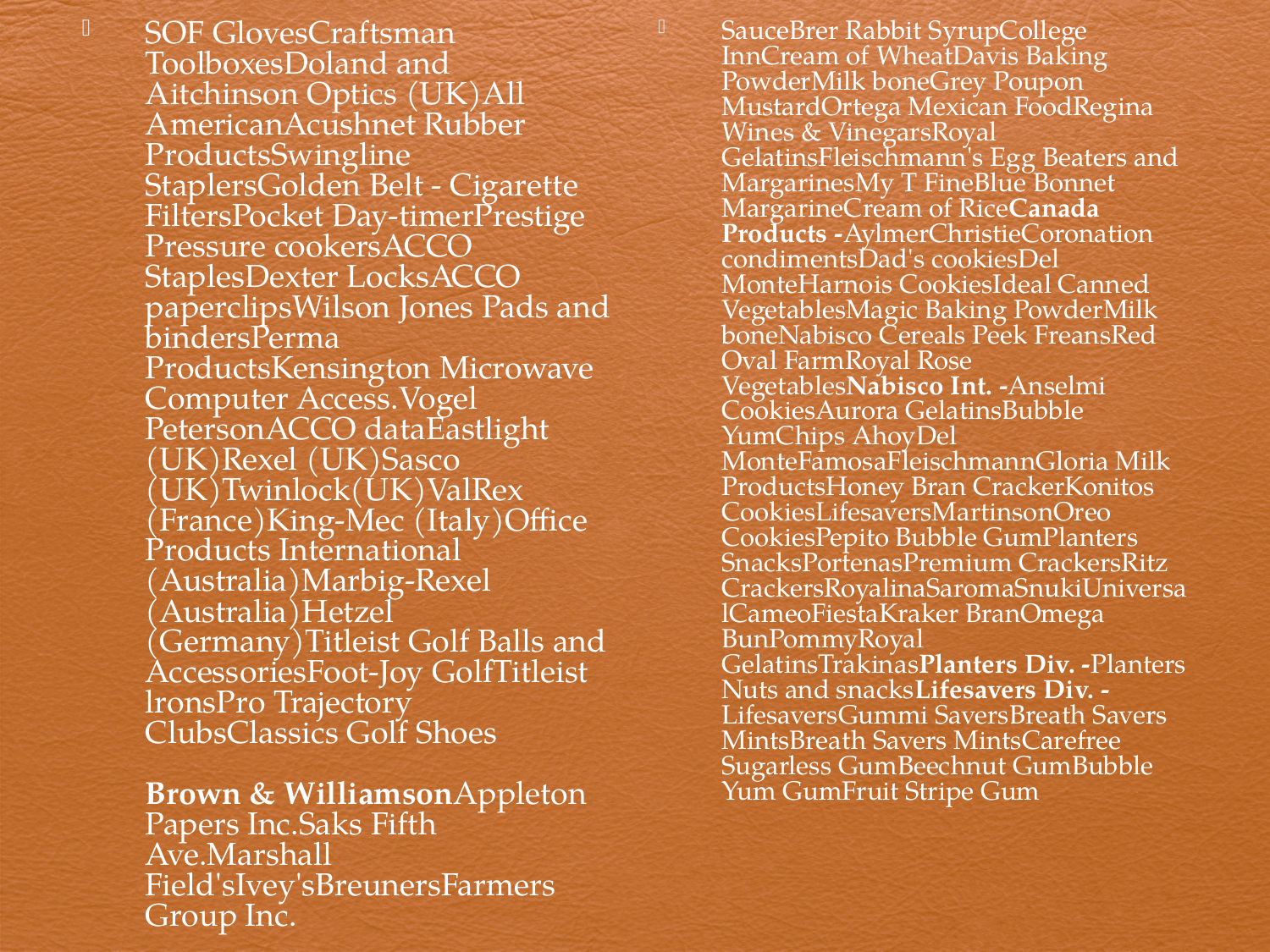

SOF GlovesCraftsman ToolboxesDoland and Aitchinson Optics (UK)All AmericanAcushnet Rubber ProductsSwingline StaplersGolden Belt - Cigarette FiltersPocket Day-timerPrestige Pressure cookersACCO StaplesDexter LocksACCO paperclipsWilson Jones Pads and bindersPerma ProductsKensington Microwave Computer Access.Vogel PetersonACCO dataEastlight (UK)Rexel (UK)Sasco (UK)Twinlock(UK)ValRex (France)King-Mec (Italy)Office Products International (Australia)Marbig-Rexel (Australia)Hetzel (Germany)Titleist Golf Balls and AccessoriesFoot-Joy GolfTitleist lronsPro Trajectory ClubsClassics Golf Shoes
Brown & WilliamsonAppleton Papers Inc.Saks Fifth Ave.Marshall Field'sIvey'sBreunersFarmers Group Inc.

SauceBrer Rabbit SyrupCollege InnCream of WheatDavis Baking PowderMilk boneGrey Poupon MustardOrtega Mexican FoodRegina Wines & VinegarsRoyal GelatinsFleischmann's Egg Beaters and MargarinesMy T FineBlue Bonnet MargarineCream of RiceCanada Products -AylmerChristieCoronation condimentsDad's cookiesDel MonteHarnois CookiesIdeal Canned VegetablesMagic Baking PowderMilk boneNabisco Cereals Peek FreansRed Oval FarmRoyal Rose VegetablesNabisco Int. -Anselmi CookiesAurora GelatinsBubble YumChips AhoyDel MonteFamosaFleischmannGloria Milk ProductsHoney Bran CrackerKonitos CookiesLifesaversMartinsonOreo CookiesPepito Bubble GumPlanters SnacksPortenasPremium CrackersRitz CrackersRoyalinaSaromaSnukiUniversalCameoFiestaKraker BranOmega BunPommyRoyal GelatinsTrakinasPlanters Div. -Planters Nuts and snacksLifesavers Div. -LifesaversGummi SaversBreath Savers MintsBreath Savers MintsCarefree Sugarless GumBeechnut GumBubble Yum GumFruit Stripe Gum